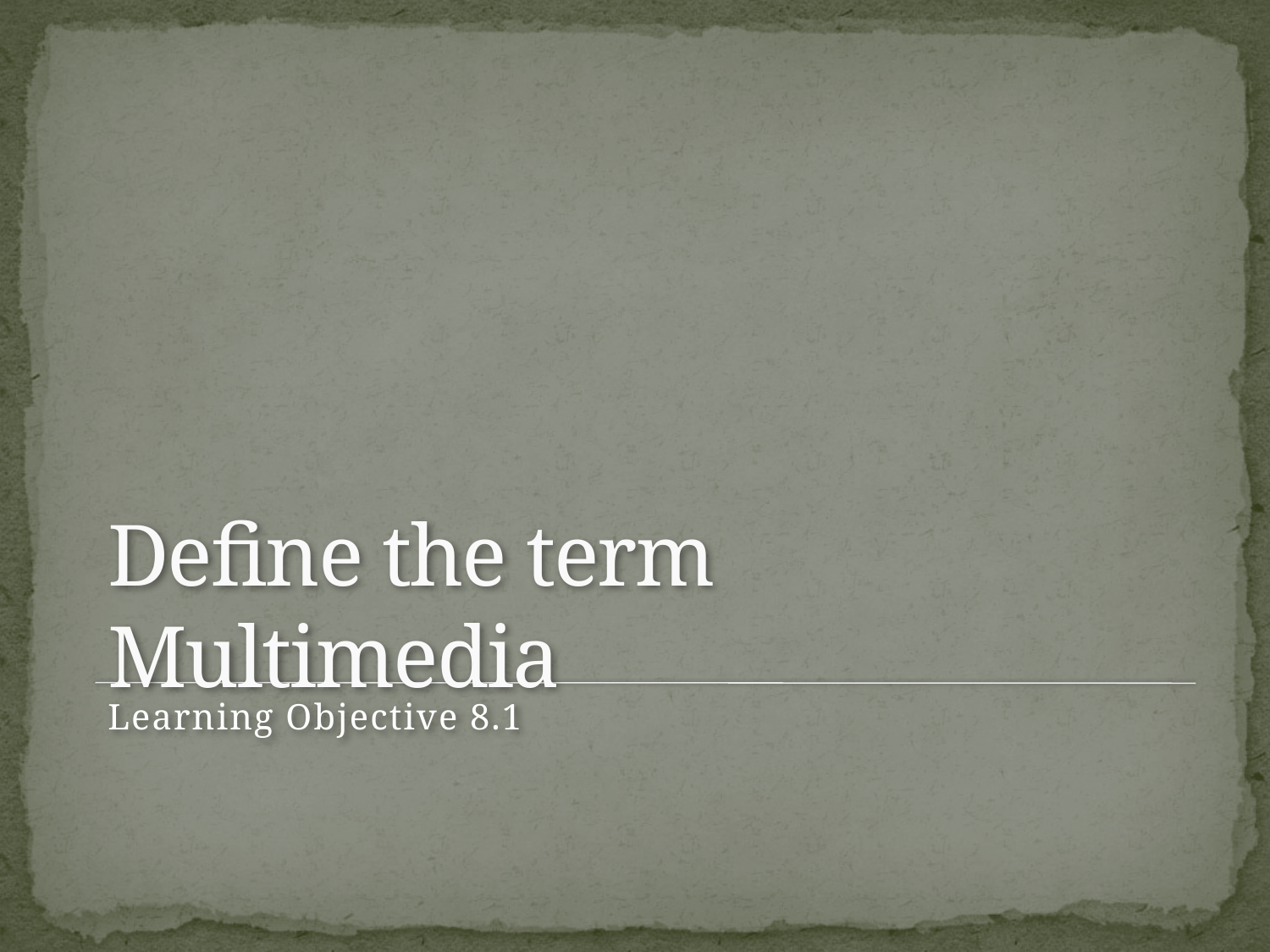

# Define the term Multimedia
Learning Objective 8.1